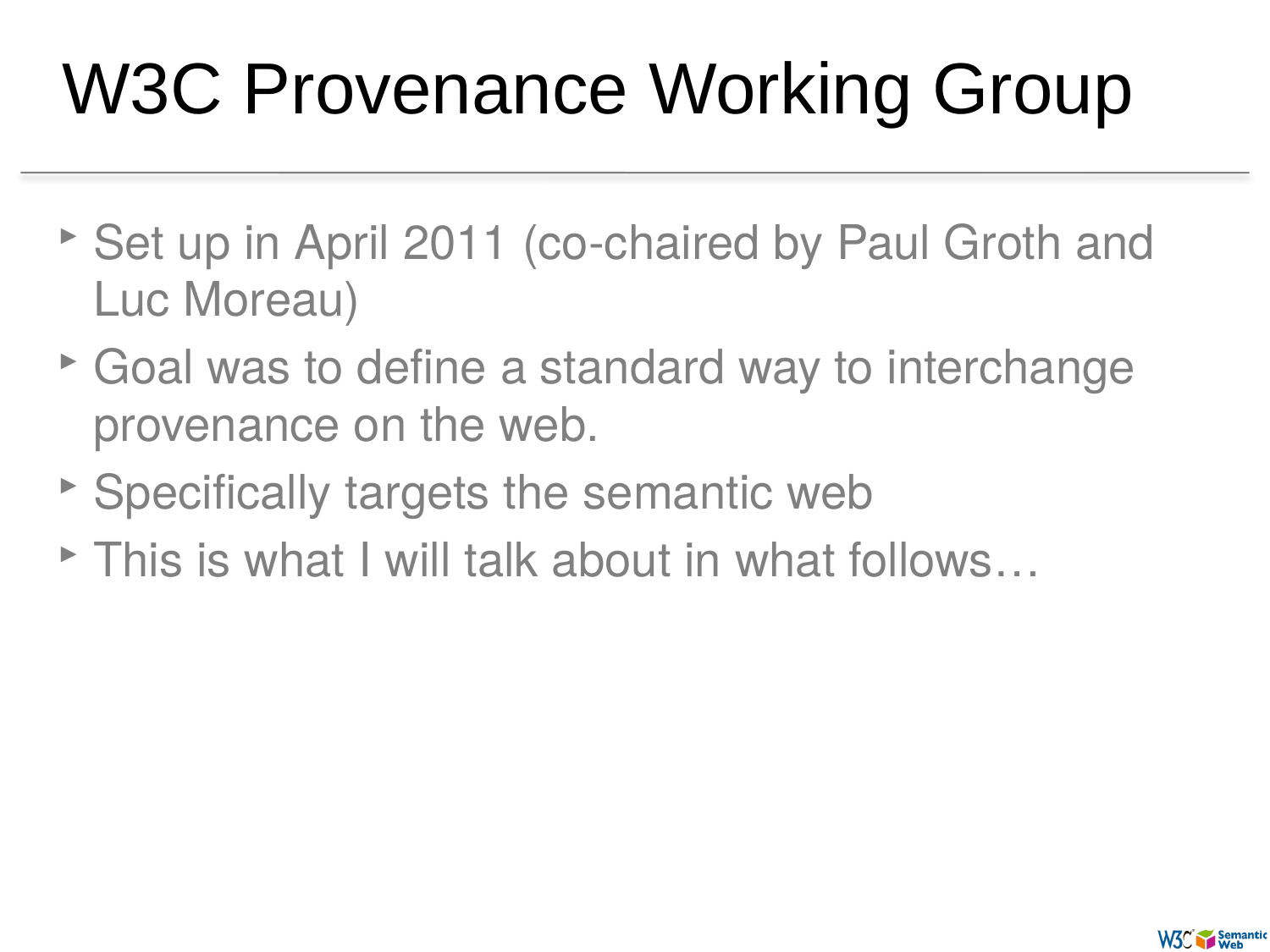

# W3C Provenance Working Group
Set up in April 2011 (co-chaired by Paul Groth and Luc Moreau)
Goal was to define a standard way to interchange provenance on the web.
Specifically targets the semantic web
This is what I will talk about in what follows…